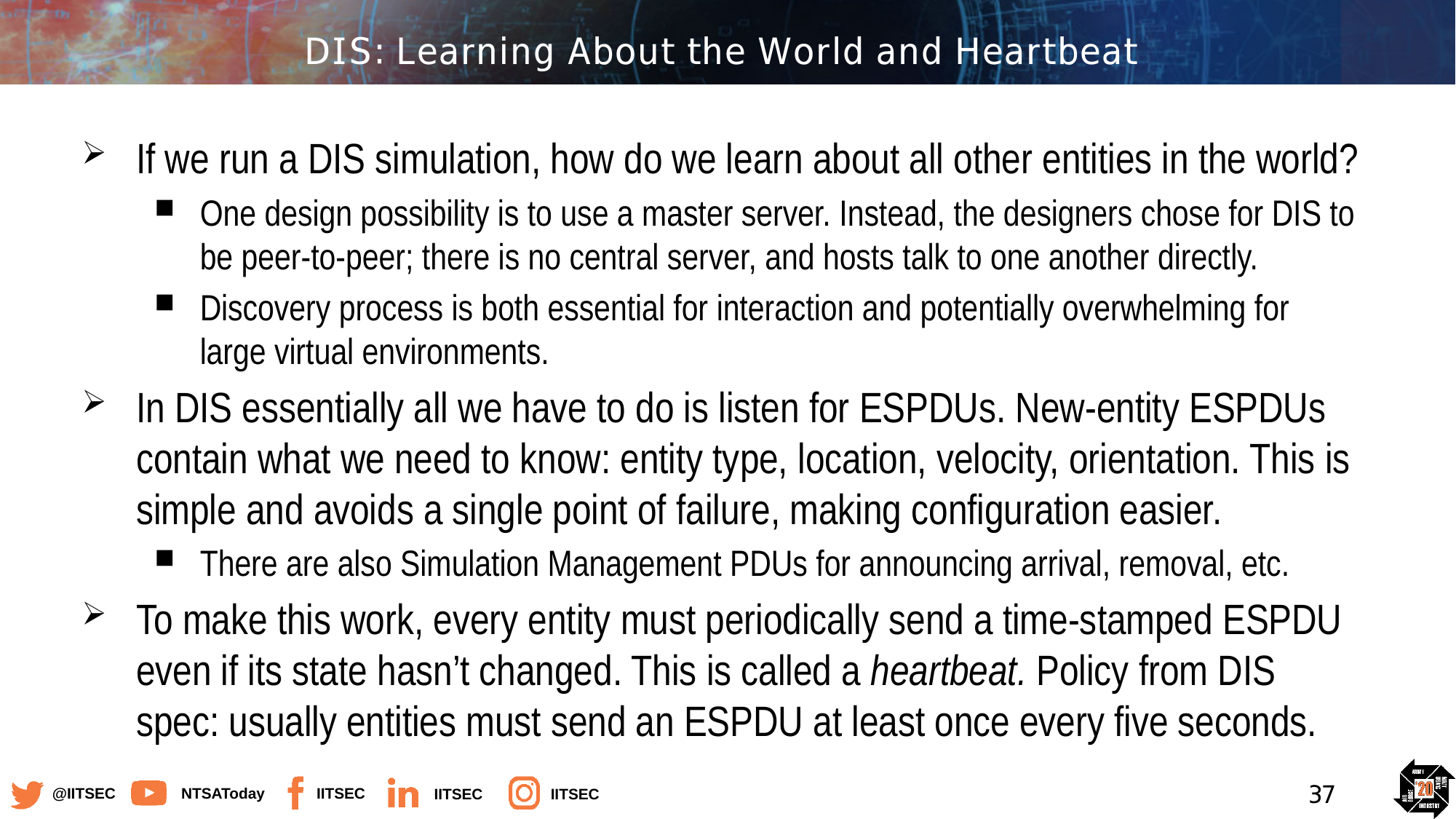

# DIS: Learning About the World and Heartbeat
If we run a DIS simulation, how do we learn about all other entities in the world?
One design possibility is to use a master server. Instead, the designers chose for DIS to be peer-to-peer; there is no central server, and hosts talk to one another directly.
Discovery process is both essential for interaction and potentially overwhelming for large virtual environments.
In DIS essentially all we have to do is listen for ESPDUs. New-entity ESPDUs contain what we need to know: entity type, location, velocity, orientation. This is simple and avoids a single point of failure, making configuration easier.
There are also Simulation Management PDUs for announcing arrival, removal, etc.
To make this work, every entity must periodically send a time-stamped ESPDU even if its state hasn’t changed. This is called a heartbeat. Policy from DIS spec: usually entities must send an ESPDU at least once every five seconds.

37